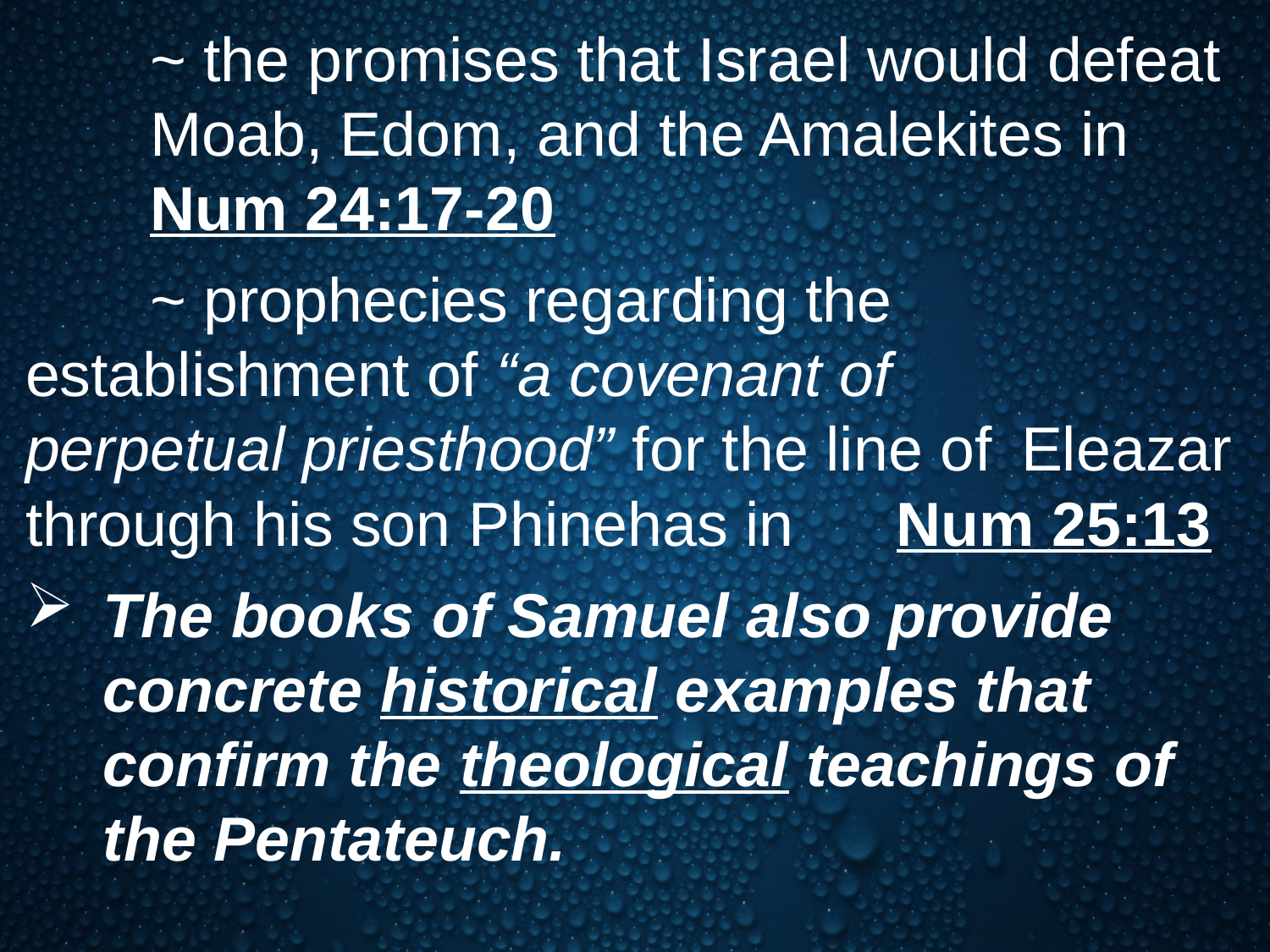

~ the promises that Israel would defeat 		Moab, Edom, and the Amalekites in 		Num 24:17-20
	~ prophecies regarding the 					establishment of “a covenant of 			perpetual priesthood” for the line of 		Eleazar through his son Phinehas in 		Num 25:13
The books of Samuel also provide concrete historical examples that confirm the theological teachings of the Pentateuch.